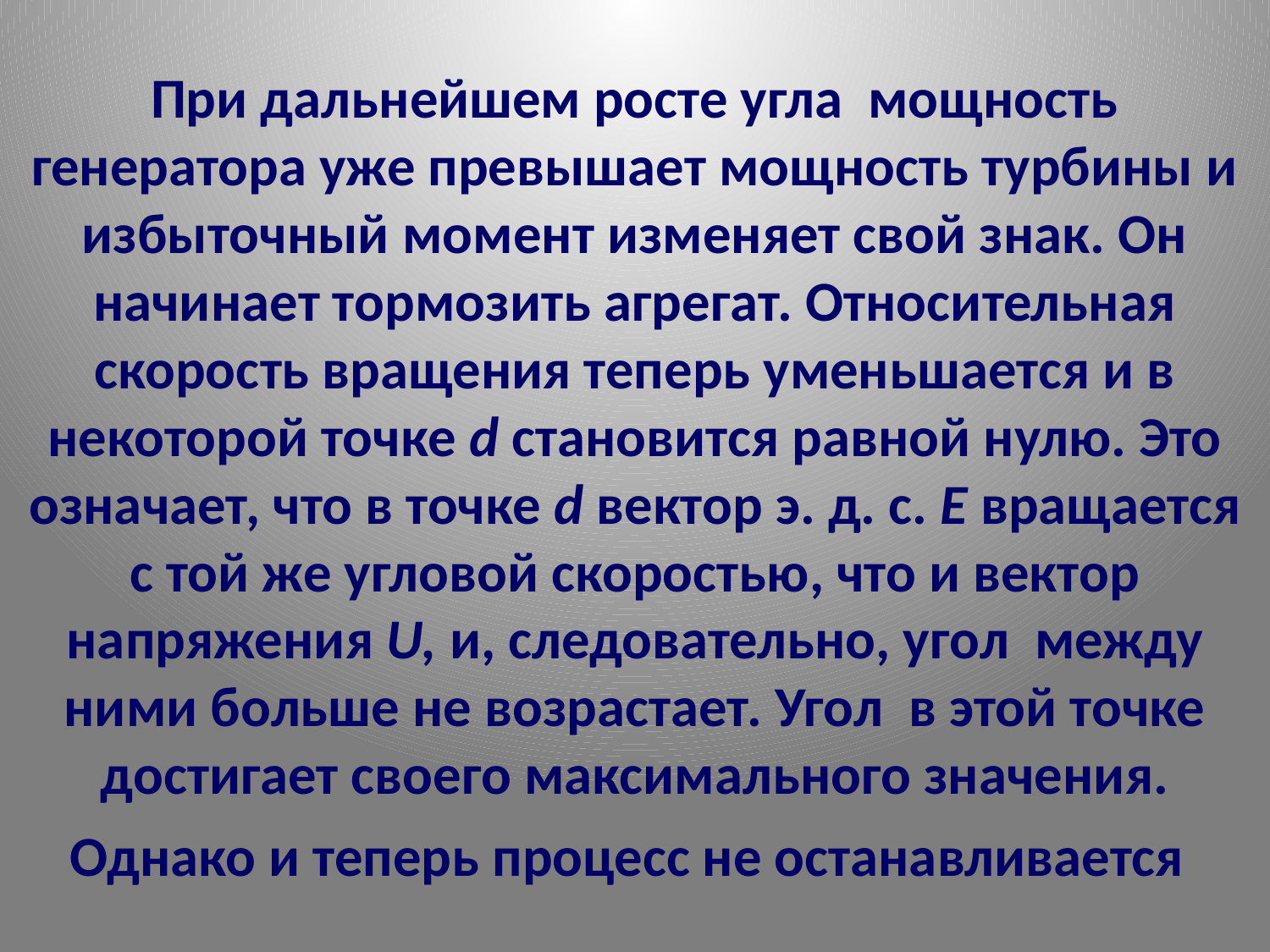

# При дальнейшем росте угла  мощность генератора уже превышает мощность турбины и избыточный момент изменяет свой знак. Он начинает тормозить агрегат. Относительная скорость вращения теперь уменьшается и в некоторой точке d становится равной нулю. Это означает, что в точке d вектор э. д. с. Е вращается с той же угловой скоростью, что и вектор напряжения U, и, следовательно, угол  между ними больше не возрастает. Угол  в этой точке достигает своего максимального значения. Однако и теперь процесс не останавливается